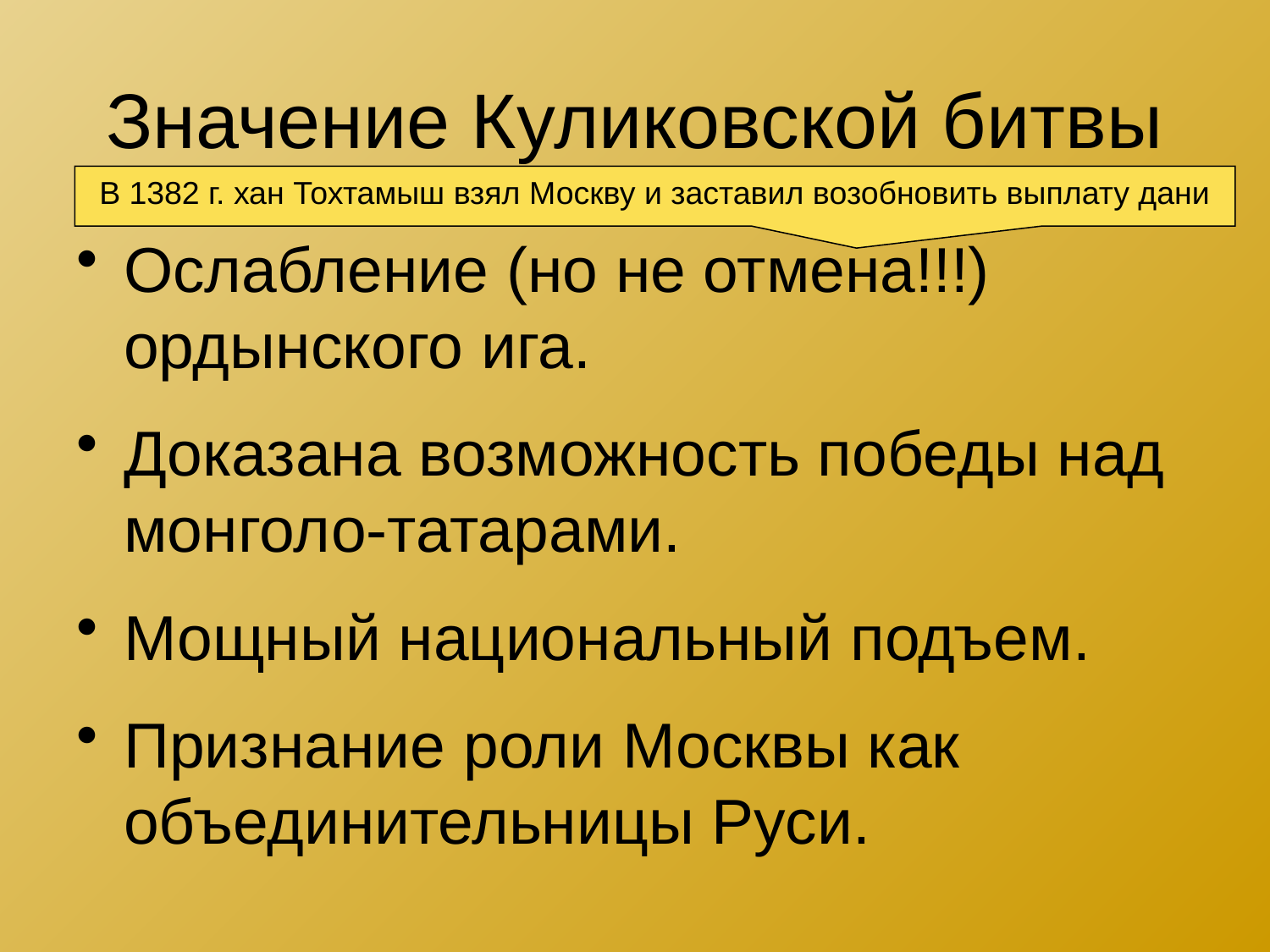

# Значение Куликовской битвы
В 1382 г. хан Тохтамыш взял Москву и заставил возобновить выплату дани
Ослабление (но не отмена!!!) ордынского ига.
Доказана возможность победы над монголо-татарами.
Мощный национальный подъем.
Признание роли Москвы как объединительницы Руси.